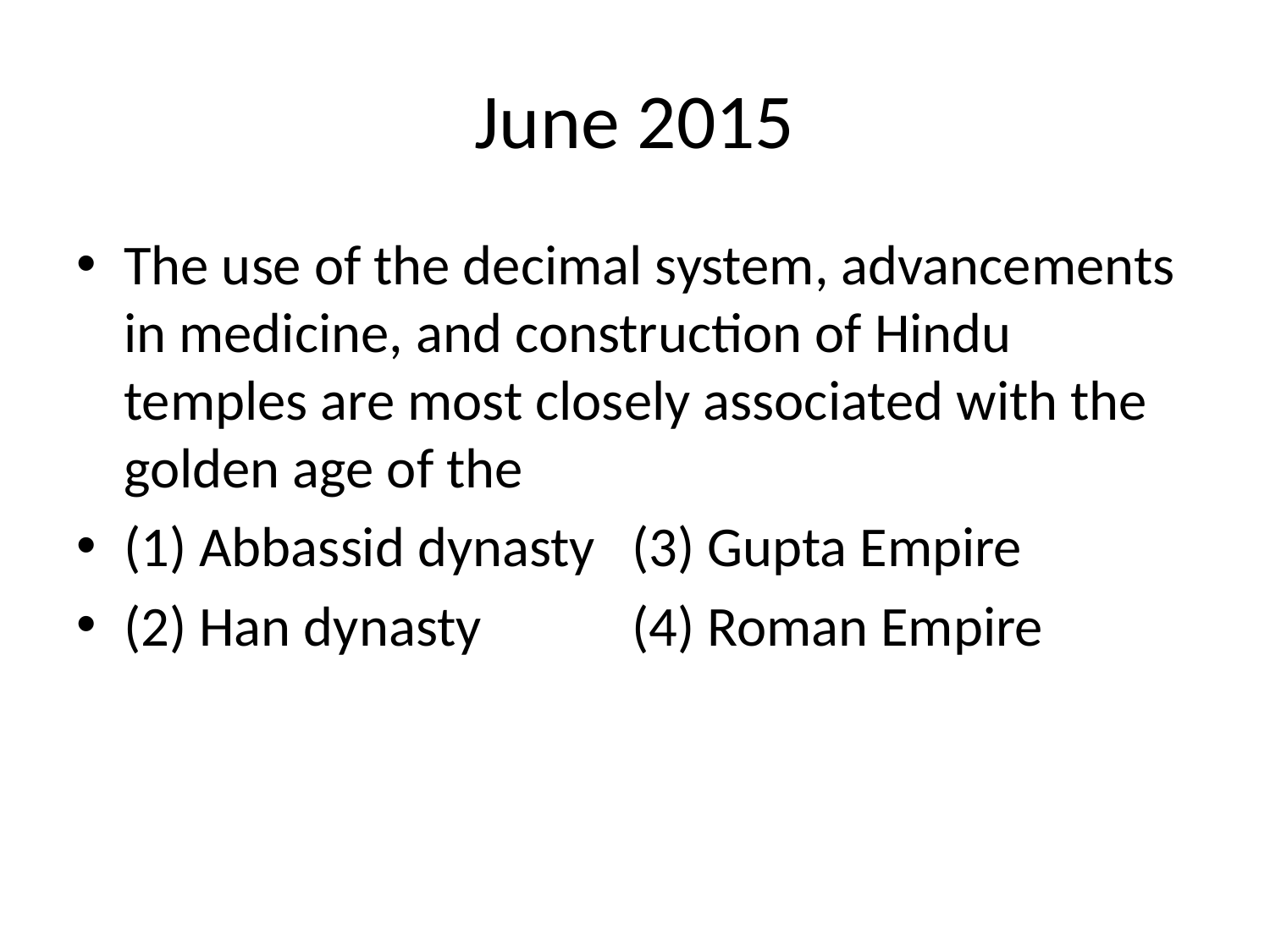

# June 2015
The use of the decimal system, advancements in medicine, and construction of Hindu temples are most closely associated with the golden age of the
(1) Abbassid dynasty 	(3) Gupta Empire
(2) Han dynasty 		(4) Roman Empire